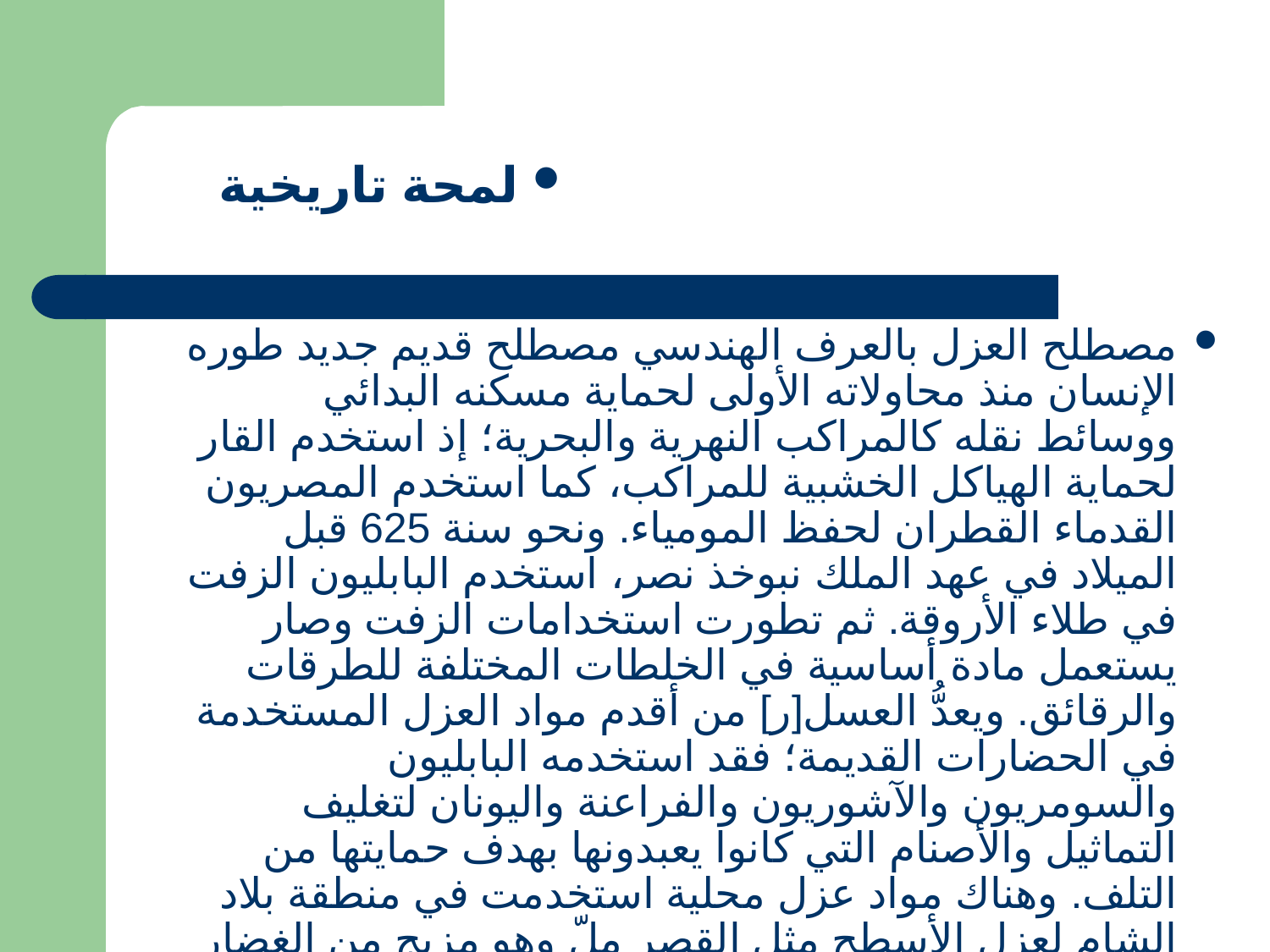

لمحة تاريخية
مصطلح العزل بالعرف الهندسي مصطلح قديم جديد طوره الإنسان منذ محاولاته الأولى لحماية مسكنه البدائي ووسائط نقله كالمراكب النهرية والبحرية؛ إذ استخدم القار لحماية الهياكل الخشبية للمراكب، كما استخدم المصريون القدماء القطران لحفظ المومياء. ونحو سنة 625 قبل الميلاد في عهد الملك نبوخذ نصر، استخدم البابليون الزفت في طلاء الأروقة. ثم تطورت استخدامات الزفت وصار يستعمل مادة أساسية في الخلطات المختلفة للطرقات والرقائق. ويعدُّ العسل[ر] من أقدم مواد العزل المستخدمة في الحضارات القديمة؛ فقد استخدمه البابليون والسومريون والآشوريون والفراعنة واليونان لتغليف التماثيل والأصنام التي كانوا يعبدونها بهدف حمايتها من التلف. وهناك مواد عزل محلية استخدمت في منطقة بلاد الشام لعزل الأسطح مثل القصر ملّ وهو مزيج من الغضار والكلس والرماد الناتج من المحروقات. كذلك استخدم الرومان اللاؤونة وهي مزيج من الكلس والزيت والقطن، لعزل وصلات قساطل شبكات توزيع المياه.